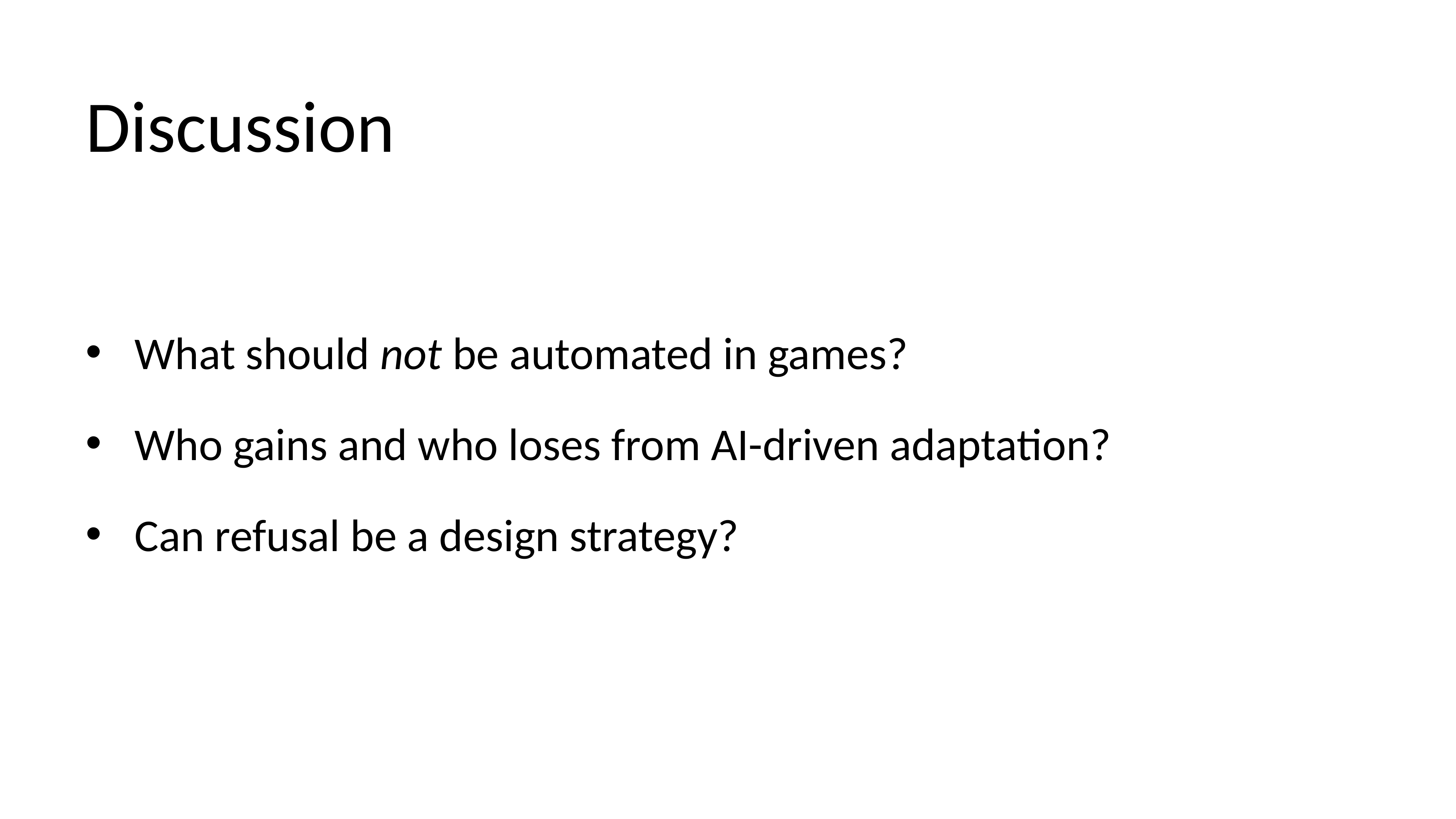

# Discussion
What should not be automated in games?
Who gains and who loses from AI-driven adaptation?
Can refusal be a design strategy?